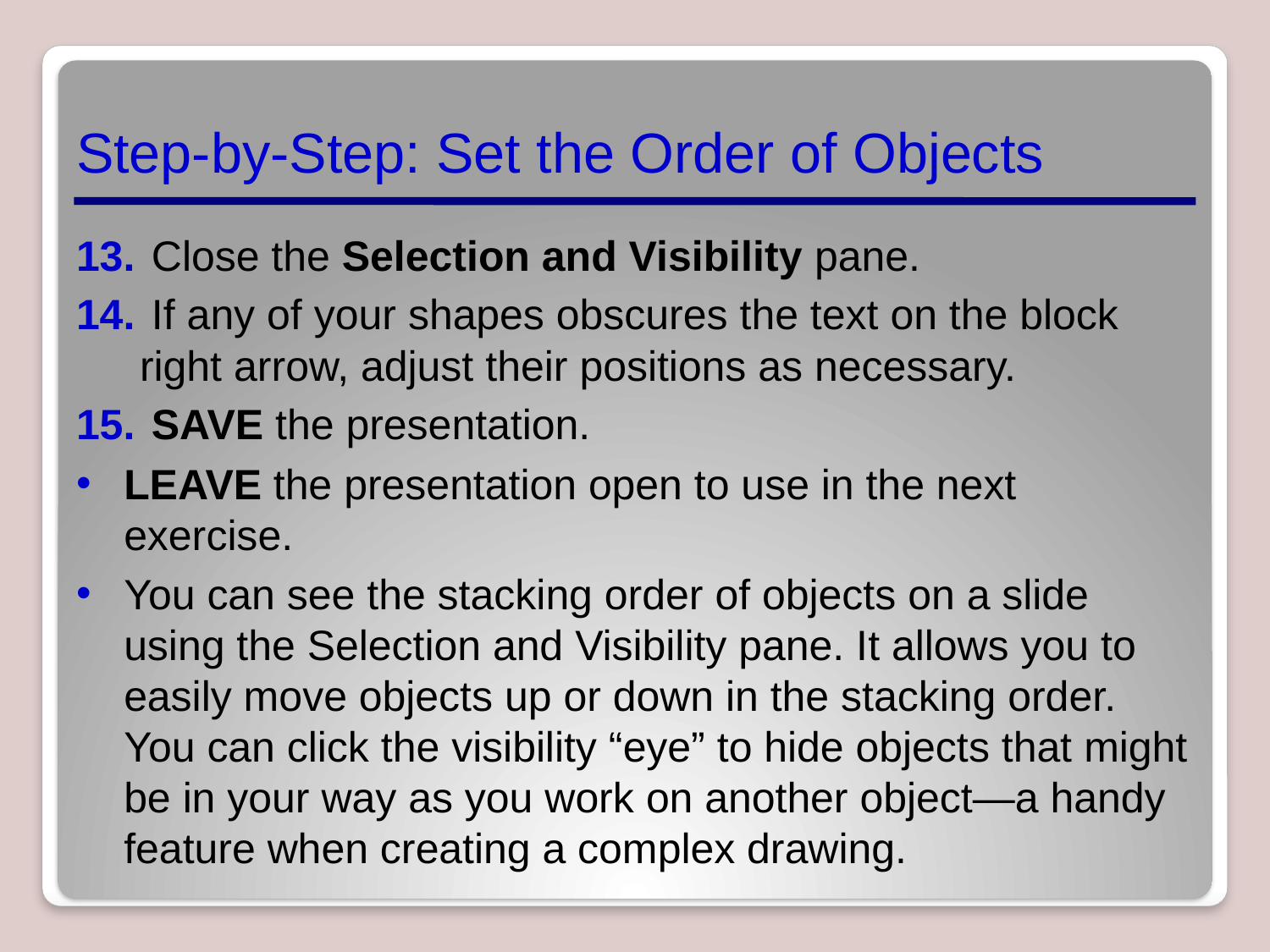

# Step-by-Step: Set the Order of Objects
 Close the Selection and Visibility pane.
 If any of your shapes obscures the text on the block right arrow, adjust their positions as necessary.
 SAVE the presentation.
LEAVE the presentation open to use in the next exercise.
You can see the stacking order of objects on a slide using the Selection and Visibility pane. It allows you to easily move objects up or down in the stacking order. You can click the visibility “eye” to hide objects that might be in your way as you work on another object―a handy feature when creating a complex drawing.